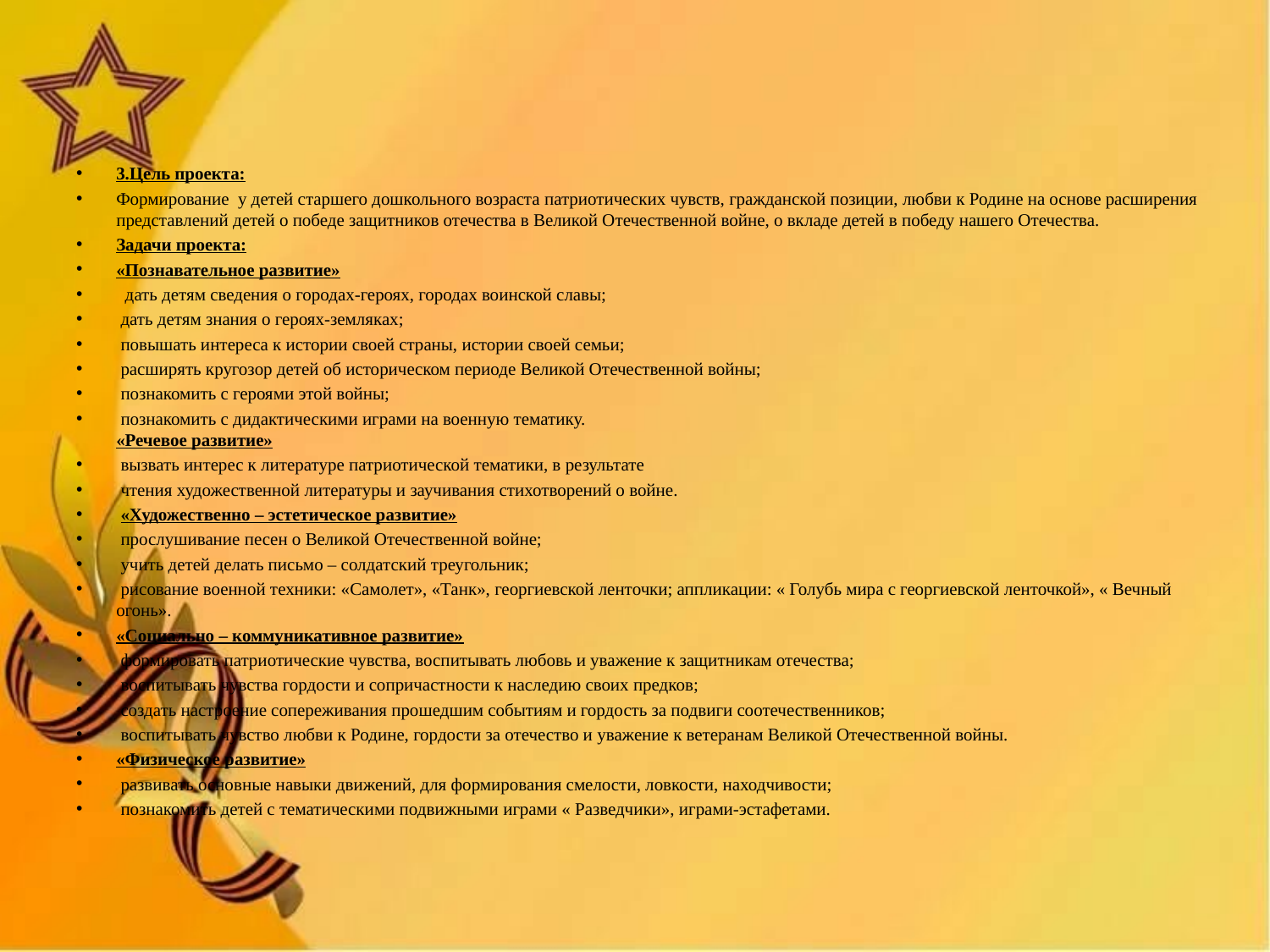

3.Цель проекта:
Формирование  у детей старшего дошкольного возраста патриотических чувств, гражданской позиции, любви к Родине на основе расширения представлений детей о победе защитников отечества в Великой Отечественной войне, о вкладе детей в победу нашего Отечества.
Задачи проекта:
«Познавательное развитие»
  дать детям сведения о городах-героях, городах воинской славы;
 дать детям знания о героях-земляках;
 повышать интереса к истории своей страны, истории своей семьи;
 расширять кругозор детей об историческом периоде Великой Отечественной войны;
 познакомить с героями этой войны;
 познакомить с дидактическими играми на военную тематику.
«Речевое развитие»
 вызвать интерес к литературе патриотической тематики, в результате
 чтения художественной литературы и заучивания стихотворений о войне.
 «Художественно – эстетическое развитие»
 прослушивание песен о Великой Отечественной войне;
 учить детей делать письмо – солдатский треугольник;
 рисование военной техники: «Самолет», «Танк», георгиевской ленточки; аппликации: « Голубь мира с георгиевской ленточкой», « Вечный огонь».
«Социально – коммуникативное развитие»
 формировать патриотические чувства, воспитывать любовь и уважение к защитникам отечества;
 воспитывать чувства гордости и сопричастности к наследию своих предков;
 создать настроение сопереживания прошедшим событиям и гордость за подвиги соотечественников;
 воспитывать чувство любви к Родине, гордости за отечество и уважение к ветеранам Великой Отечественной войны.
«Физическое развитие»
 развивать основные навыки движений, для формирования смелости, ловкости, находчивости;
 познакомить детей с тематическими подвижными играми « Разведчики», играми-эстафетами.